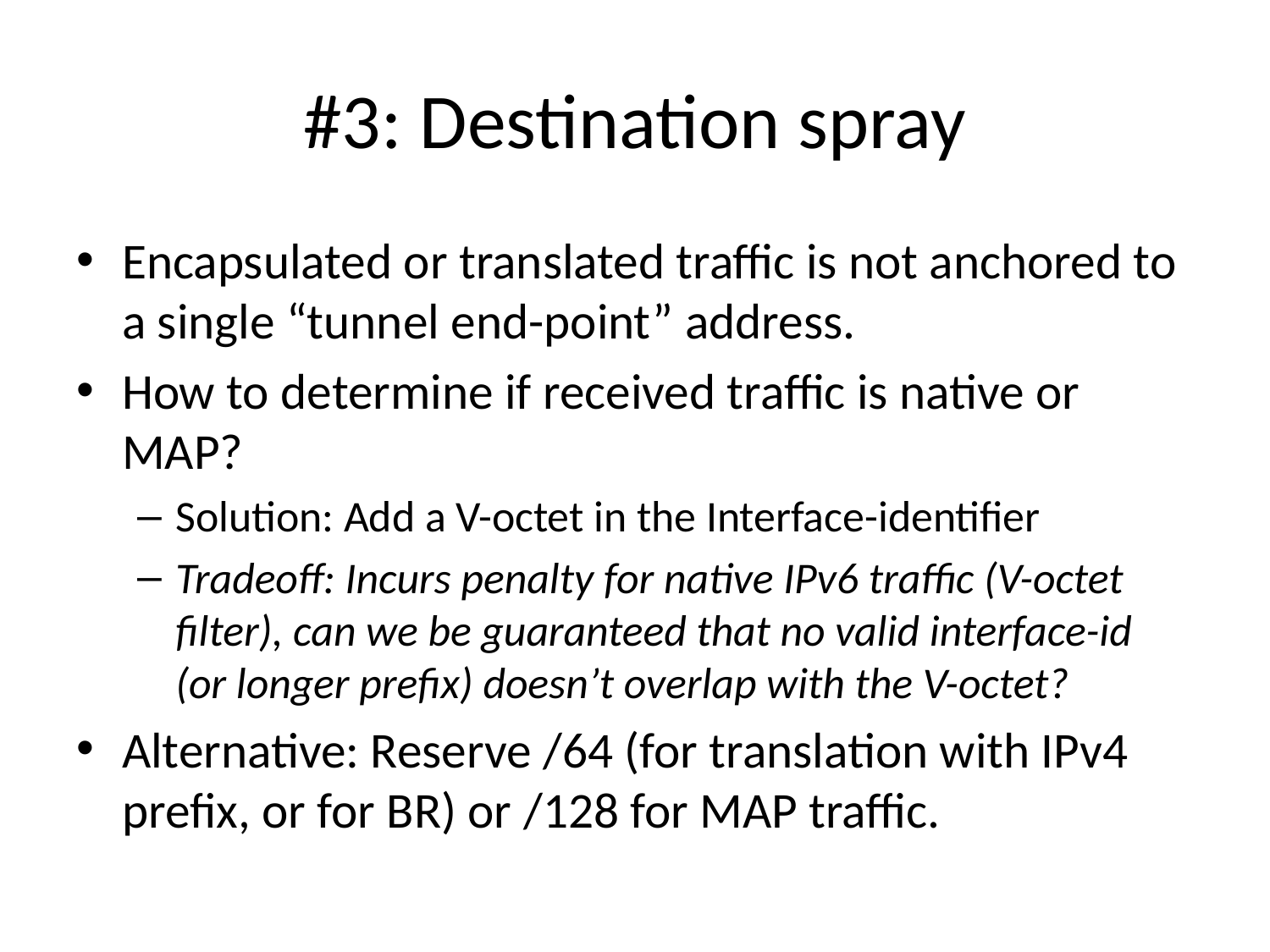

# #3: Destination spray
Encapsulated or translated traffic is not anchored to a single “tunnel end-point” address.
How to determine if received traffic is native or MAP?
Solution: Add a V-octet in the Interface-identifier
Tradeoff: Incurs penalty for native IPv6 traffic (V-octet filter), can we be guaranteed that no valid interface-id (or longer prefix) doesn’t overlap with the V-octet?
Alternative: Reserve /64 (for translation with IPv4 prefix, or for BR) or /128 for MAP traffic.